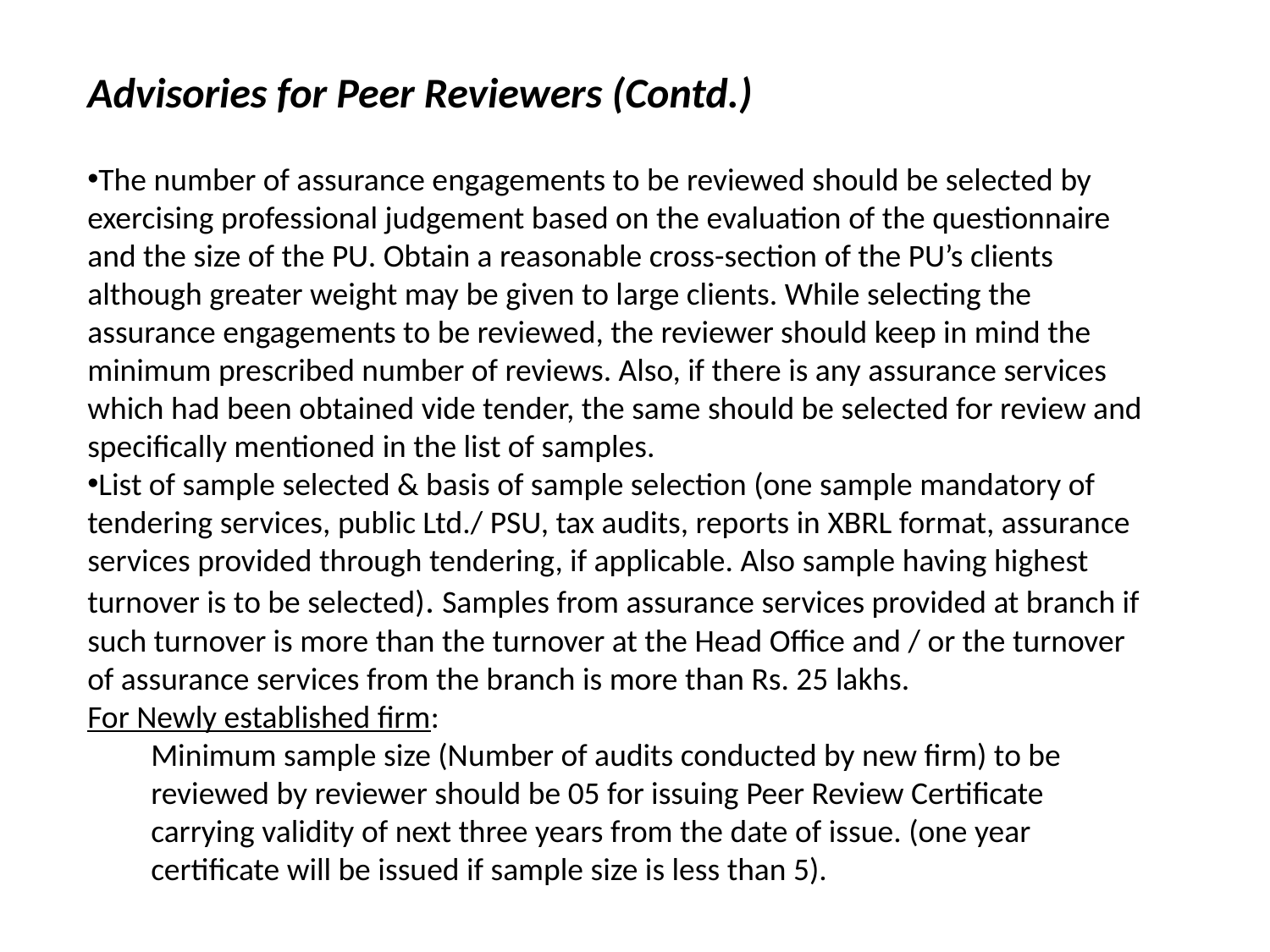

Advisories for Peer Reviewers (Contd.)

The number of assurance engagements to be reviewed should be selected by exercising professional judgement based on the evaluation of the questionnaire and the size of the PU. Obtain a reasonable cross-section of the PU’s clients although greater weight may be given to large clients. While selecting the assurance engagements to be reviewed, the reviewer should keep in mind the minimum prescribed number of reviews. Also, if there is any assurance services which had been obtained vide tender, the same should be selected for review and specifically mentioned in the list of samples.
List of sample selected & basis of sample selection (one sample mandatory of tendering services, public Ltd./ PSU, tax audits, reports in XBRL format, assurance services provided through tendering, if applicable. Also sample having highest turnover is to be selected). Samples from assurance services provided at branch if such turnover is more than the turnover at the Head Office and / or the turnover of assurance services from the branch is more than Rs. 25 lakhs.
For Newly established firm:
Minimum sample size (Number of audits conducted by new firm) to be reviewed by reviewer should be 05 for issuing Peer Review Certificate carrying validity of next three years from the date of issue. (one year certificate will be issued if sample size is less than 5).